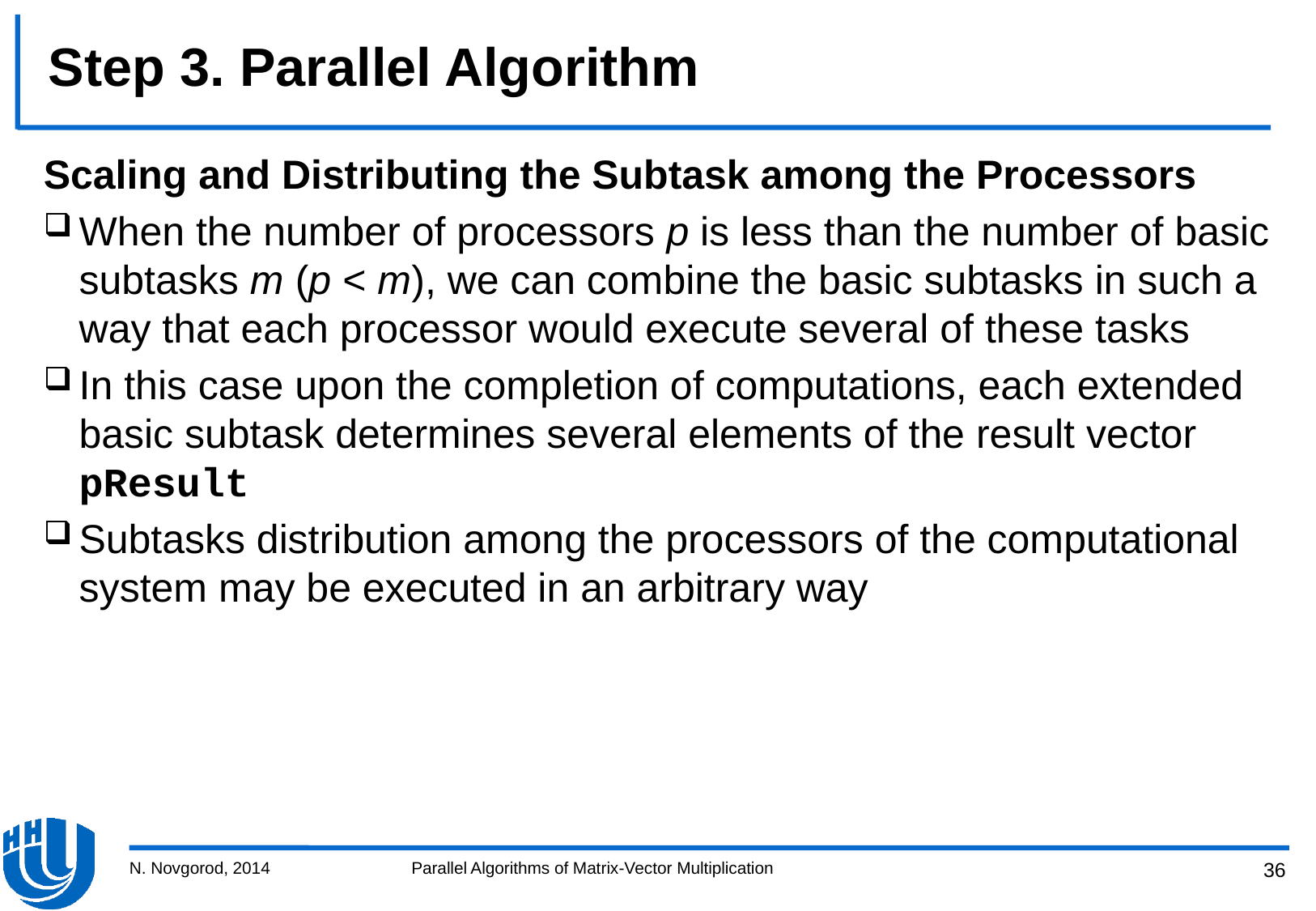

# Step 3. Parallel Algorithm
Scaling and Distributing the Subtask among the Processors
When the number of processors p is less than the number of basic subtasks m (p < m), we can combine the basic subtasks in such a way that each processor would execute several of these tasks
In this case upon the completion of computations, each extended basic subtask determines several elements of the result vector pResult
Subtasks distribution among the processors of the computational system may be executed in an arbitrary way
N. Novgorod, 2014
Parallel Algorithms of Matrix-Vector Multiplication
36